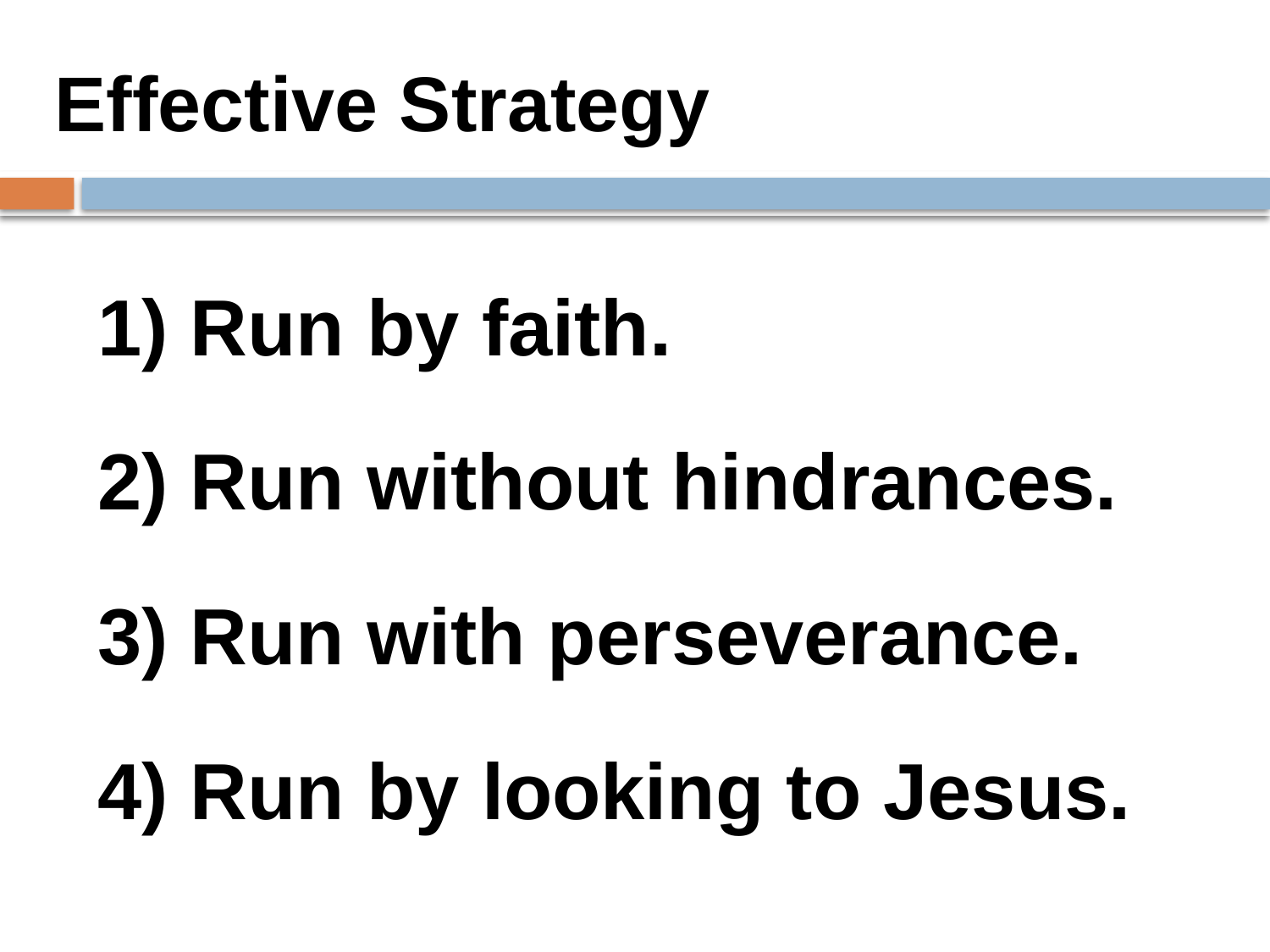

# Effective Strategy
1) Run by faith.
2) Run without hindrances.
3) Run with perseverance.
4) Run by looking to Jesus.